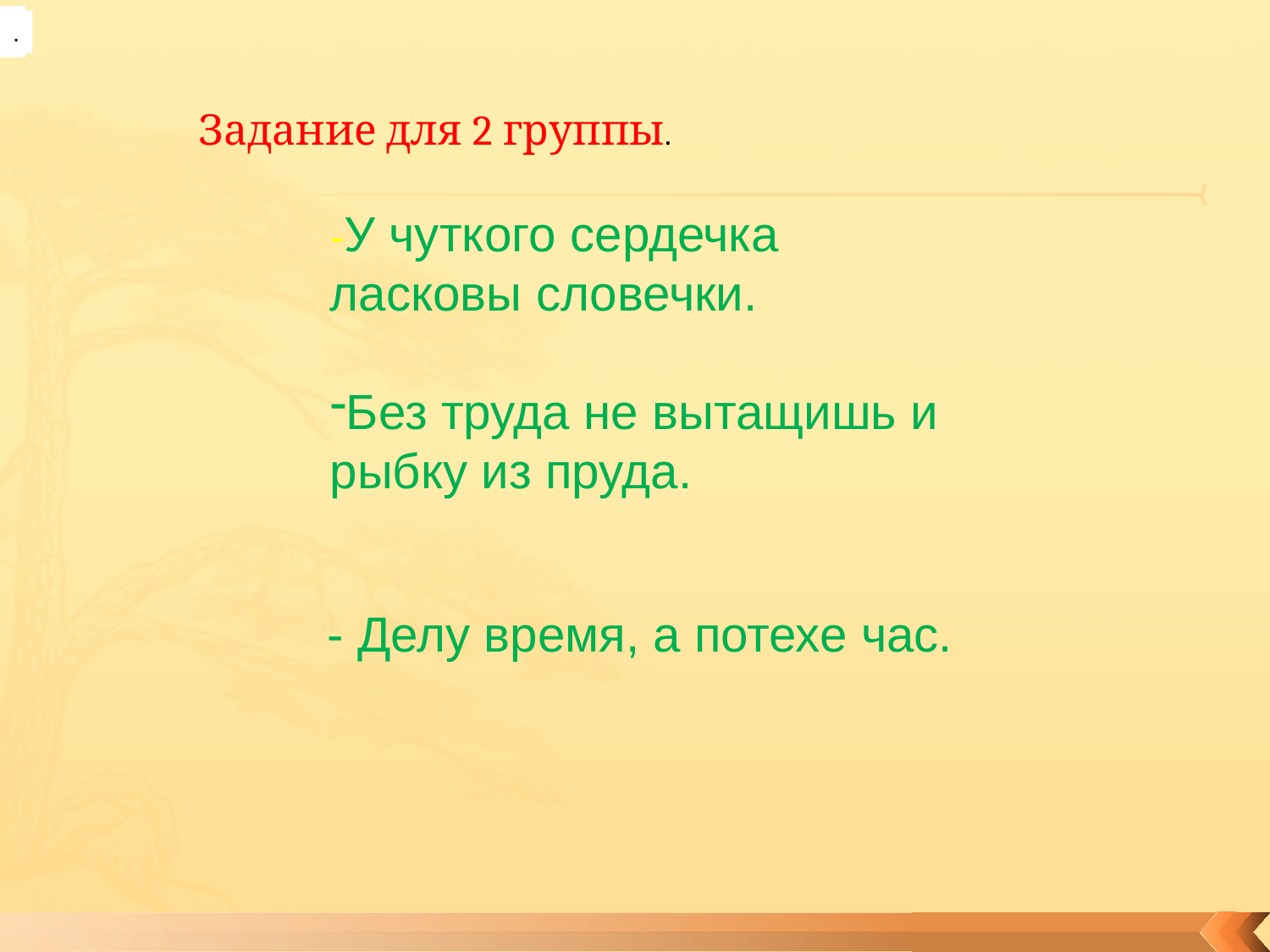

.

Задание для 2 группы.
-У чуткого сердечка ласковы словечки.

Без труда не вытащишь и рыбку из пруда.

- Делу время, а потехе час.